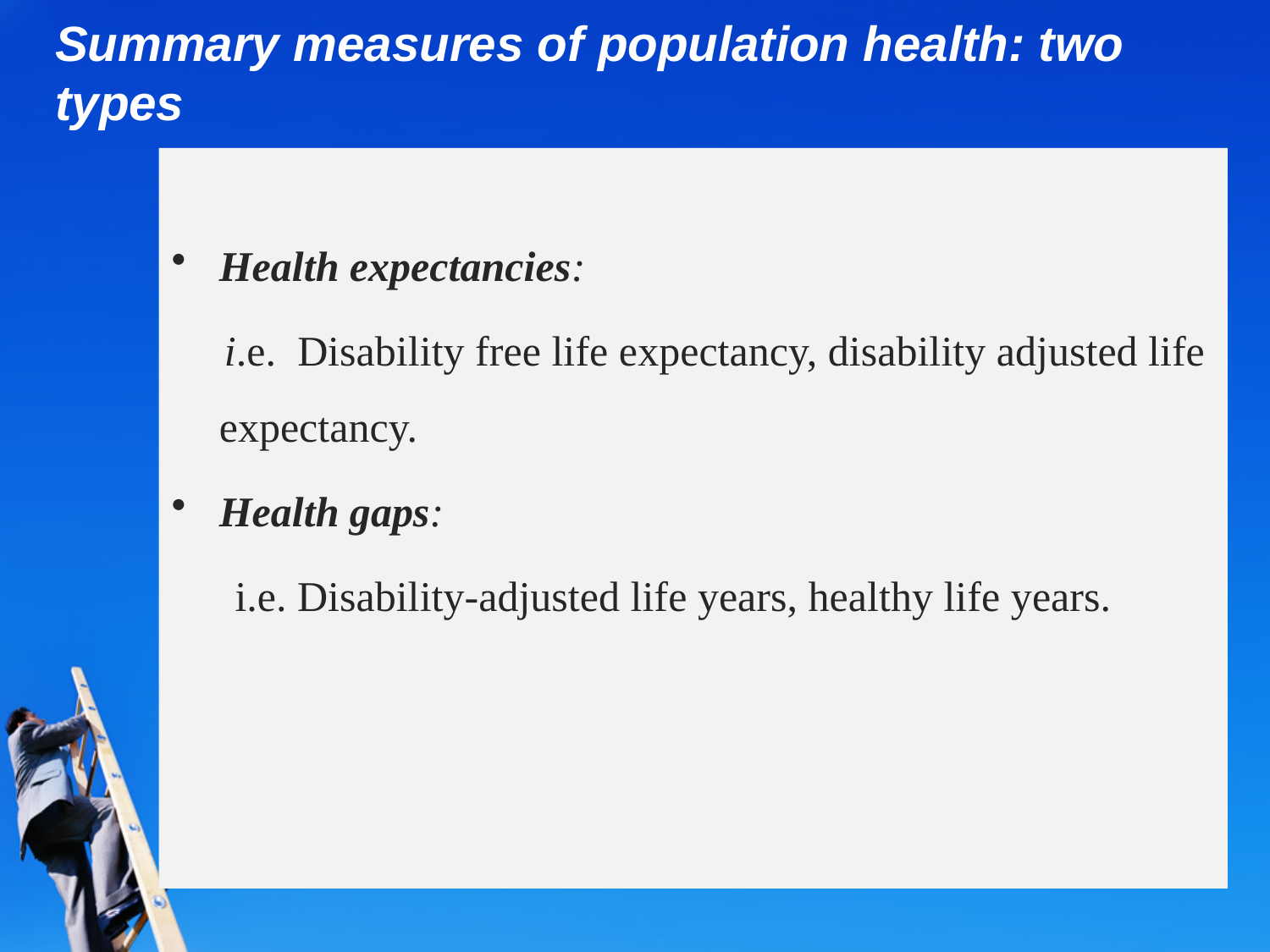

# Summary measures of population health: two types

Health expectancies:
     i.e.  Disability free life expectancy, disability adjusted life expectancy.
Health gaps:
      i.e. Disability-adjusted life years, healthy life years.